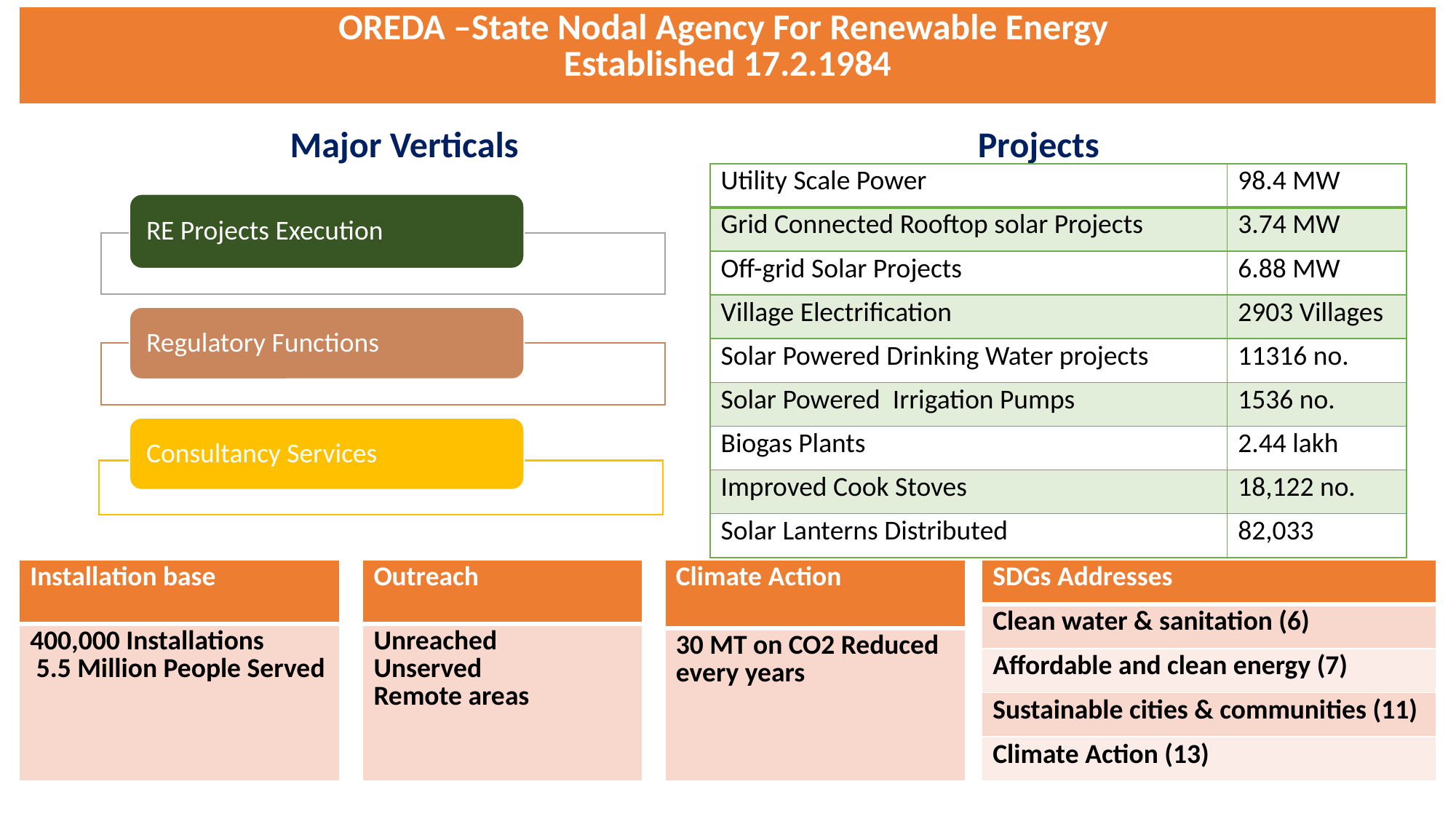

| OREDA –State Nodal Agency For Renewable Energy Established 17.2.1984 |
| --- |
     		Major Verticals				    Projects

| Utility Scale Power | 98.4 MW |
| --- | --- |
| Grid Connected Rooftop solar Projects | 3.74 MW |
| Off-grid Solar Projects | 6.88 MW |
| Village Electrification | 2903 Villages |
| Solar Powered Drinking Water projects | 11316 no. |
| Solar Powered Irrigation Pumps | 1536 no. |
| Biogas Plants | 2.44 lakh |
| Improved Cook Stoves | 18,122 no. |
| Solar Lanterns Distributed | 82,033 |

RE Projects Execution

Regulatory Functions

Consultancy Services

| Installation base |
| --- |
| 400,000 Installations 5.5 Million People Served |
| Outreach |
| --- |
| Unreached Unserved Remote areas |
| Climate Action |
| --- |
| 30 MT on CO2 Reduced every years |
| SDGs Addresses |
| --- |
| Clean water & sanitation (6) |
| Affordable and clean energy (7) |
| Sustainable cities & communities (11) |
| Climate Action (13) |